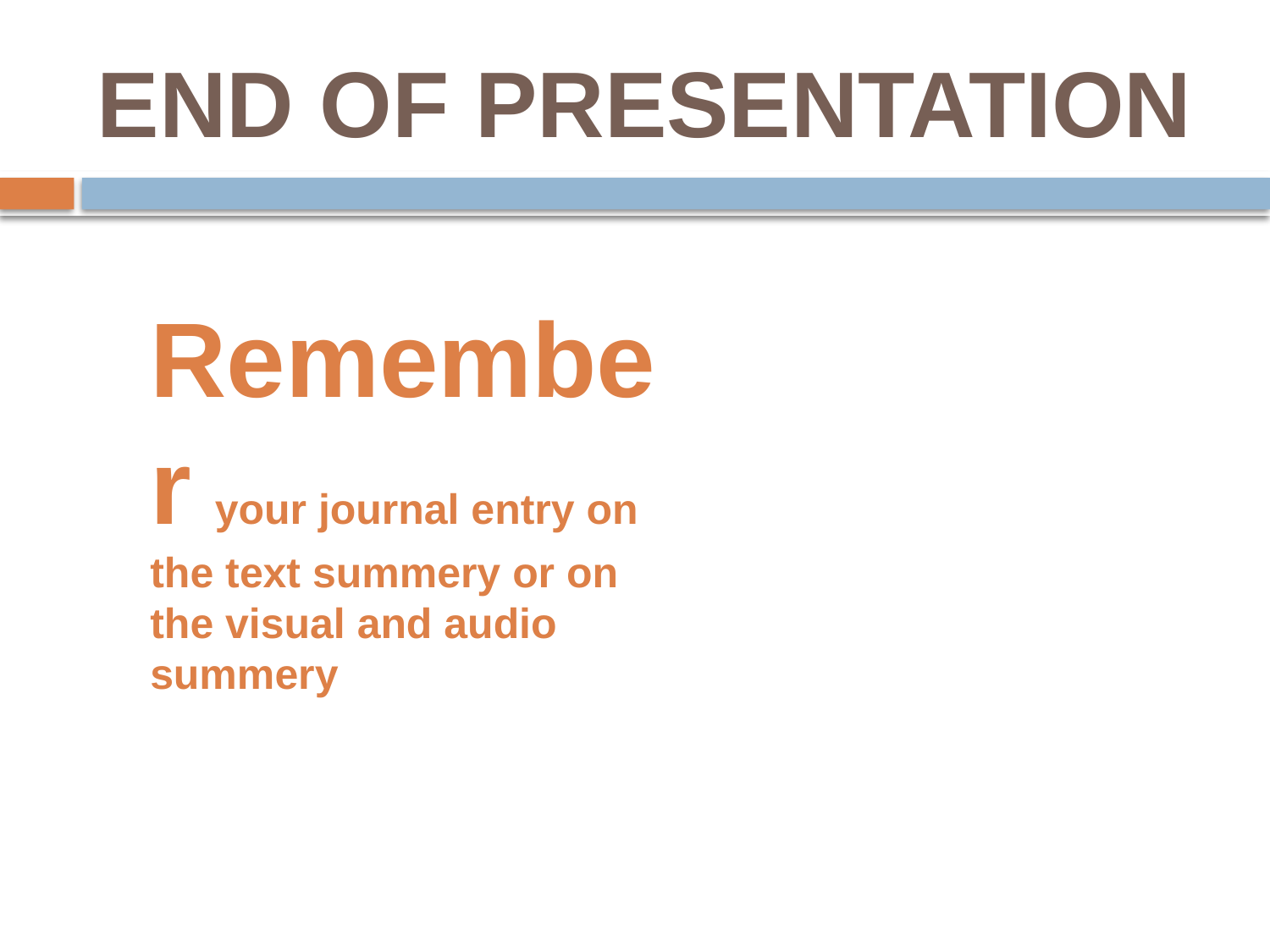

# END OF PRESENTATION
Remember  your journal entry on the text summery or on the visual and audio summery